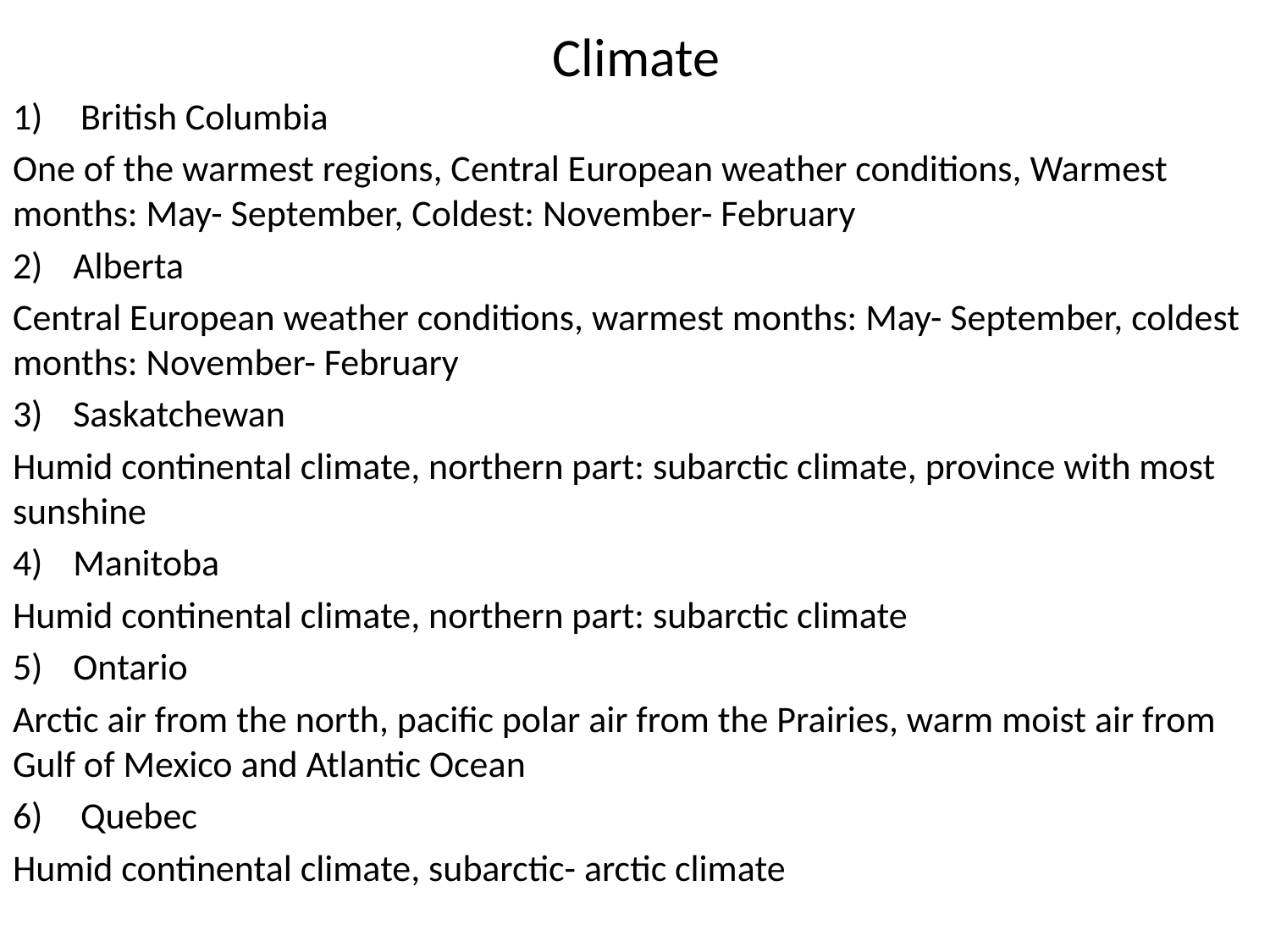

# Climate
British Columbia
One of the warmest regions, Central European weather conditions, Warmest months: May- September, Coldest: November- February
Alberta
Central European weather conditions, warmest months: May- September, coldest months: November- February
Saskatchewan
Humid continental climate, northern part: subarctic climate, province with most sunshine
Manitoba
Humid continental climate, northern part: subarctic climate
Ontario
Arctic air from the north, pacific polar air from the Prairies, warm moist air from Gulf of Mexico and Atlantic Ocean
Quebec
Humid continental climate, subarctic- arctic climate